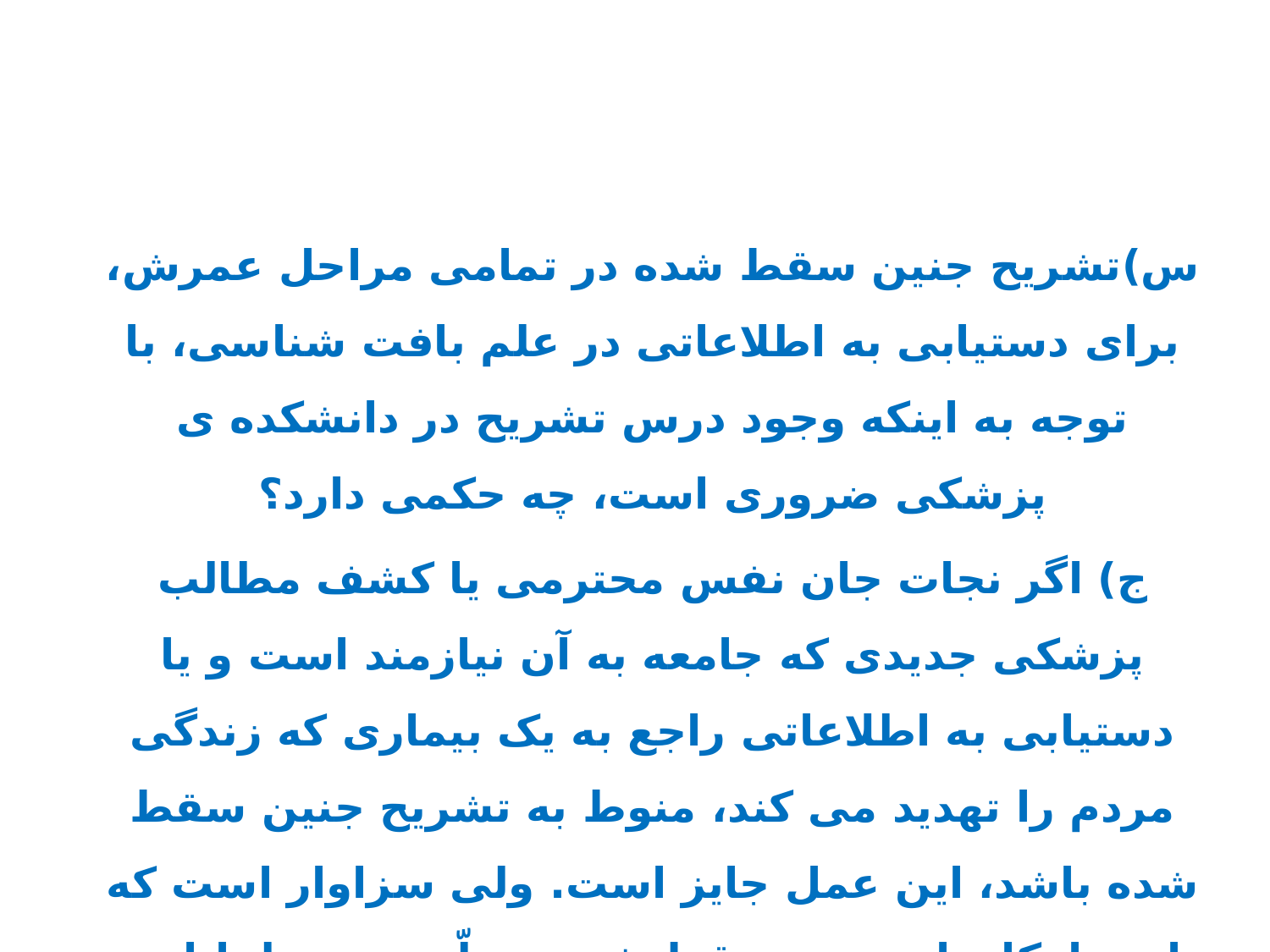

س)تشریح جنین سقط شده در تمامی مراحل عمرش، برای دستیابی به اطلاعاتی در علم بافت شناسی، با توجه به اینکه وجود درس تشریح در دانشکده ی پزشکی ضروری است، چه حکمی دارد؟
ج) اگر نجات جان نفس محترمی یا کشف مطالب پزشکی جدیدی که جامعه به آن نیازمند است و یا دستیابی به اطلاعاتی راجع به یک بیماری که زندگی مردم را تهدید می کند، منوط به تشریح جنین سقط شده باشد، این عمل جایز است. ولی سزاوار است که تا حد امکان از جنین سقط شده متعلّق به مسلمانان و یا کسی که محکوم به اسلام است استفاده نشود.